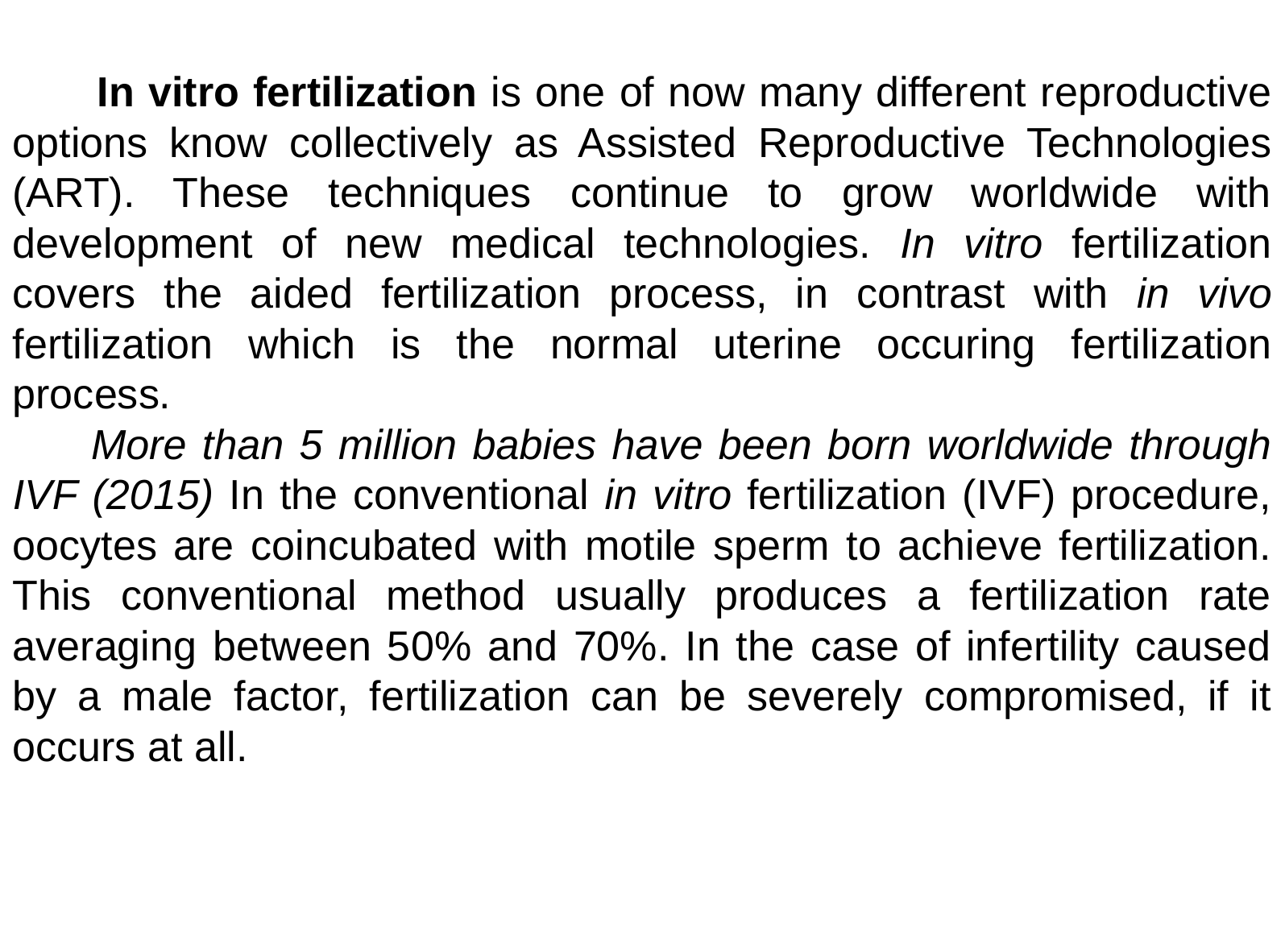

In vitro fertilization is one of now many different reproductive options know collectively as Assisted Reproductive Technologies (ART). These techniques continue to grow worldwide with development of new medical technologies. In vitro fertilization covers the aided fertilization process, in contrast with in vivo fertilization which is the normal uterine occuring fertilization process.
     More than 5 million babies have been born worldwide through IVF (2015) In the conventional in vitro fertilization (IVF) procedure, oocytes are coincubated with motile sperm to achieve fertilization. This conventional method usually produces a fertilization rate averaging between 50% and 70%. In the case of infertility caused by a male factor, fertilization can be severely compromised, if it occurs at all.